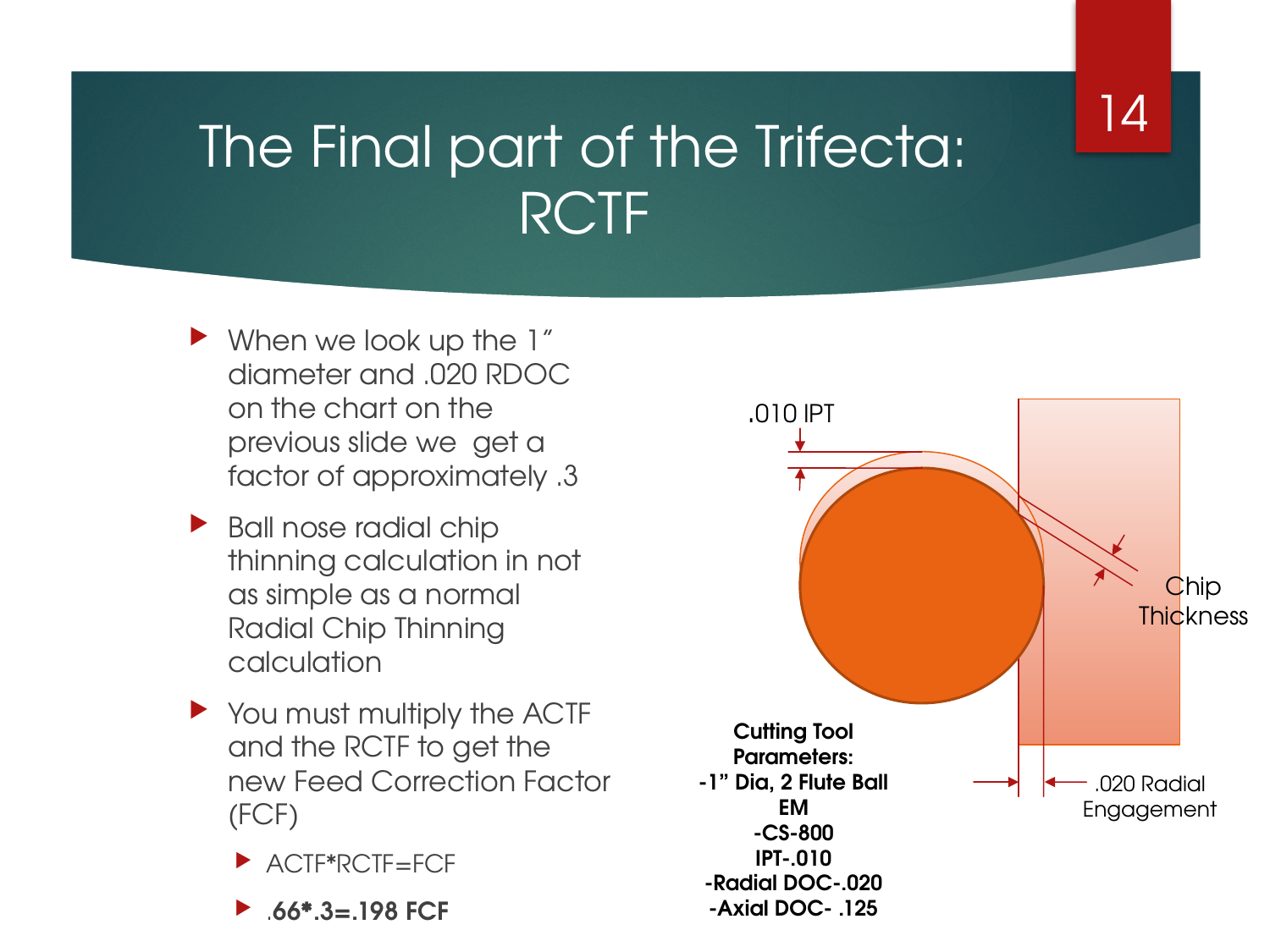

14
# The Final part of the Trifecta: RCTF
When we look up the 1” diameter and .020 RDOC on the chart on the previous slide we  get a factor of approximately .3
Ball nose radial chip thinning calculation in not as simple as a normal Radial Chip Thinning calculation
You must multiply the ACTF and the RCTF to get the new Feed Correction Factor (FCF)
ACTF*RCTF=FCF
.66*.3=.198 FCF

.010 IPT

Chip Thickness
Cutting Tool Parameters:
-1” Dia, 2 Flute Ball EM
-CS-800
IPT-.010
-Radial DOC-.020
-Axial DOC- .125
.020 Radial Engagement